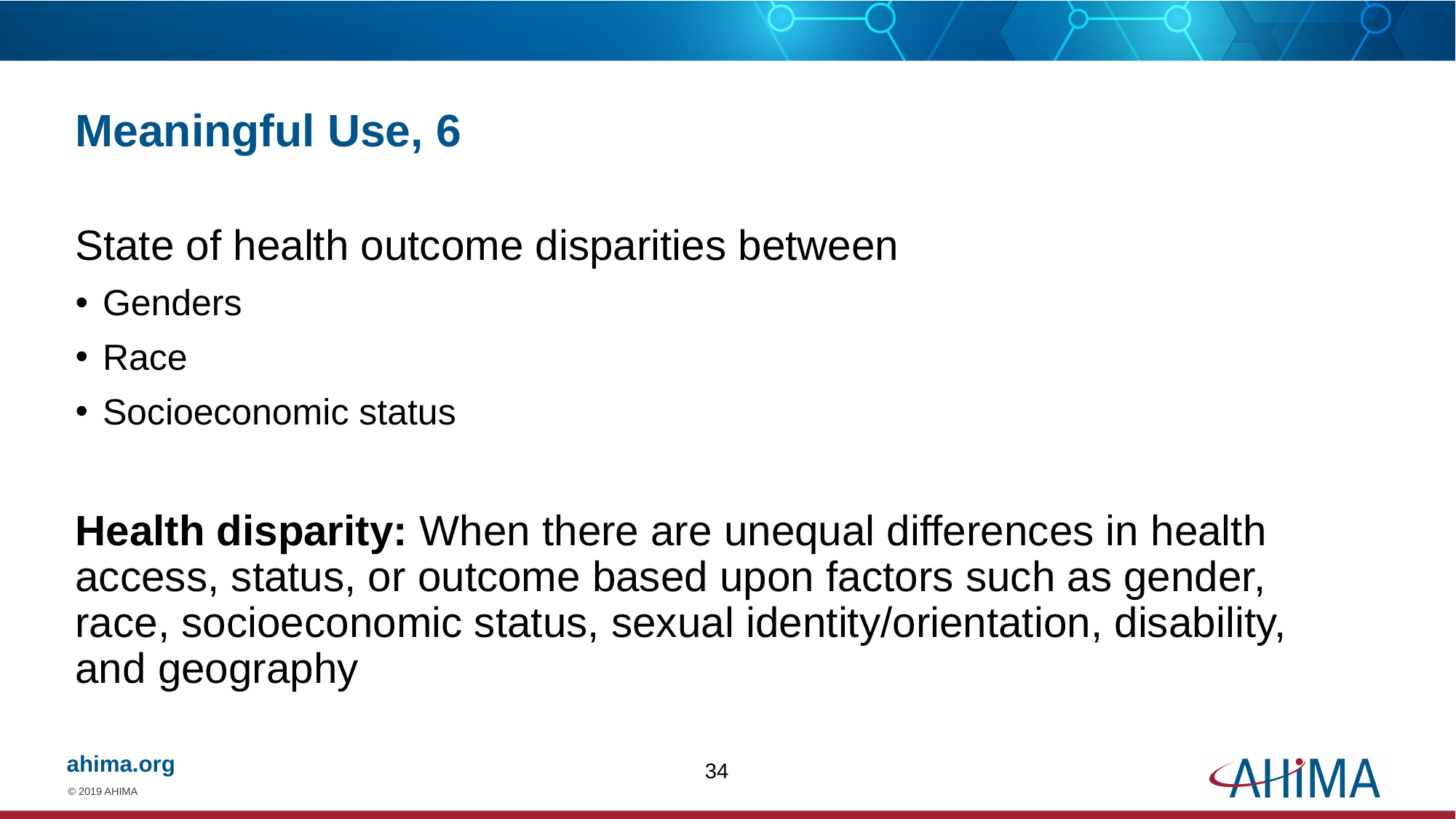

# Meaningful Use, 6
State of health outcome disparities between
Genders
Race
Socioeconomic status

Health disparity: When there are unequal differences in health access, status, or outcome based upon factors such as gender, race, socioeconomic status, sexual identity/orientation, disability, and geography